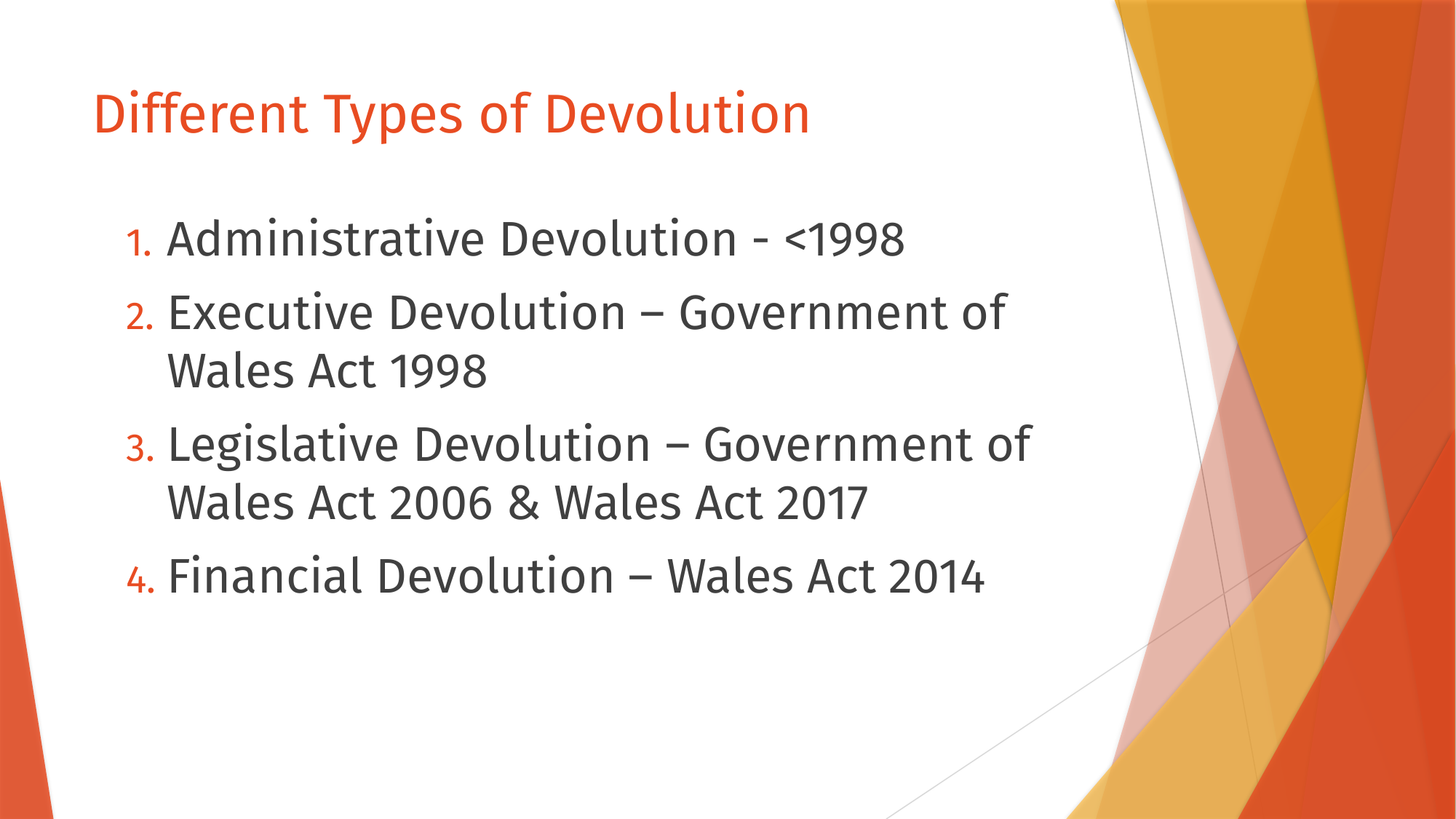

# Different Types of Devolution
Administrative Devolution - <1998
Executive Devolution – Government of Wales Act 1998
Legislative Devolution – Government of Wales Act 2006 & Wales Act 2017
Financial Devolution – Wales Act 2014